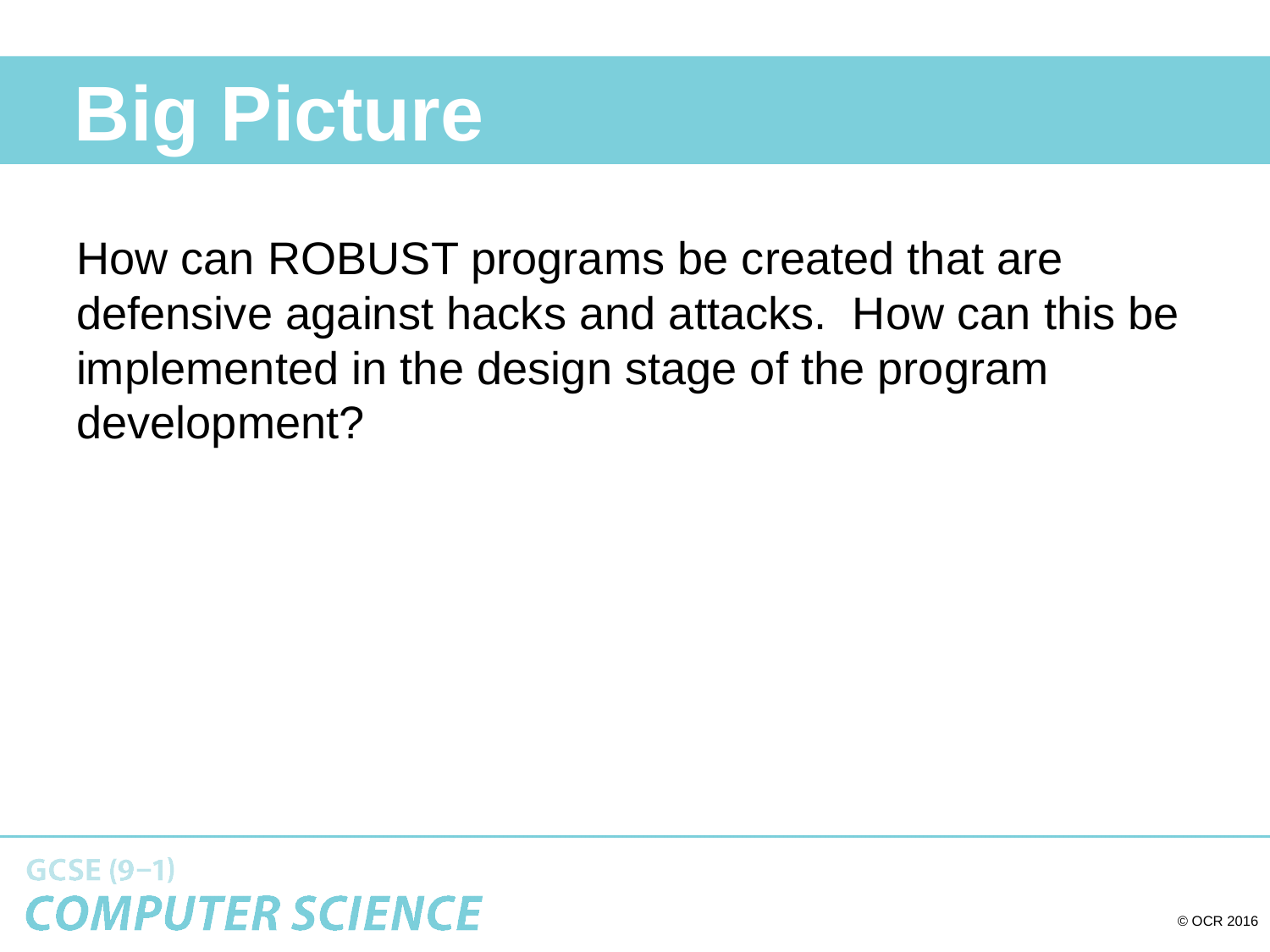

# Big Picture
How can ROBUST programs be created that are defensive against hacks and attacks.  How can this be implemented in the design stage of the program development?